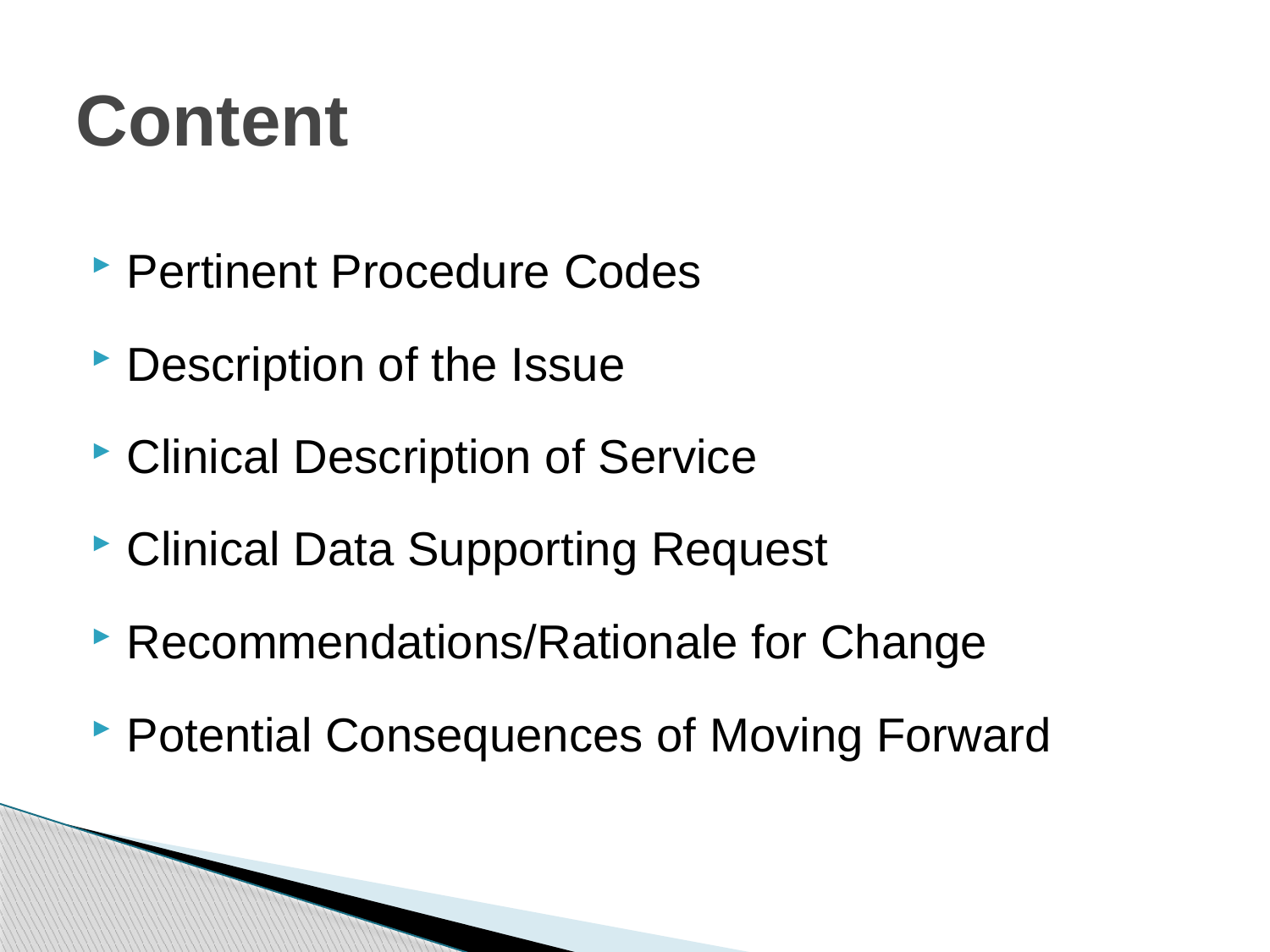

# Content
Pertinent Procedure Codes
Description of the Issue
Clinical Description of Service
Clinical Data Supporting Request
Recommendations/Rationale for Change
Potential Consequences of Moving Forward